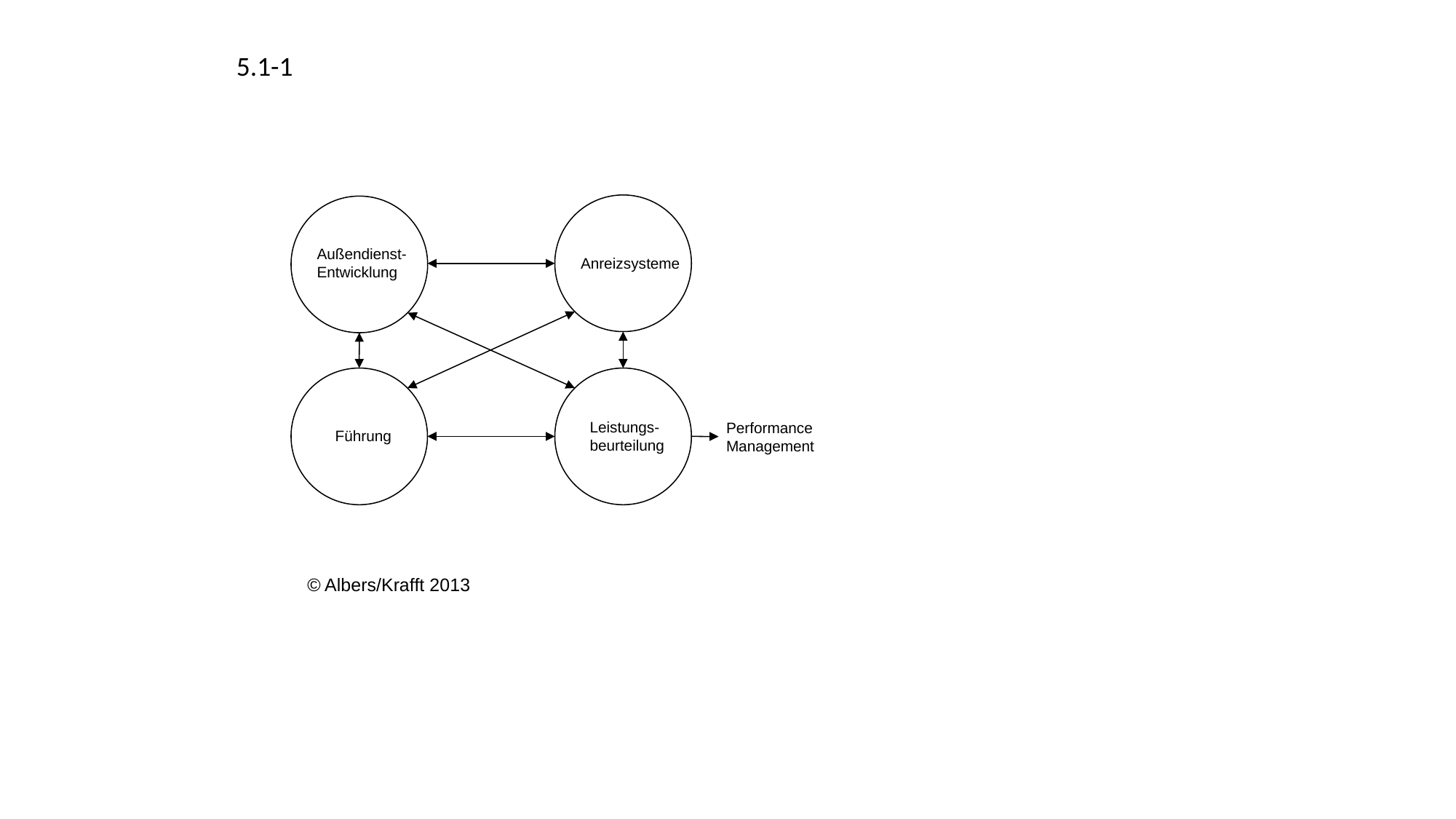

5.1-1

Außendienst-Entwicklung
Anreizsysteme

Leistungs-beurteilung
Performance Management
Führung
© Albers/Krafft 2013